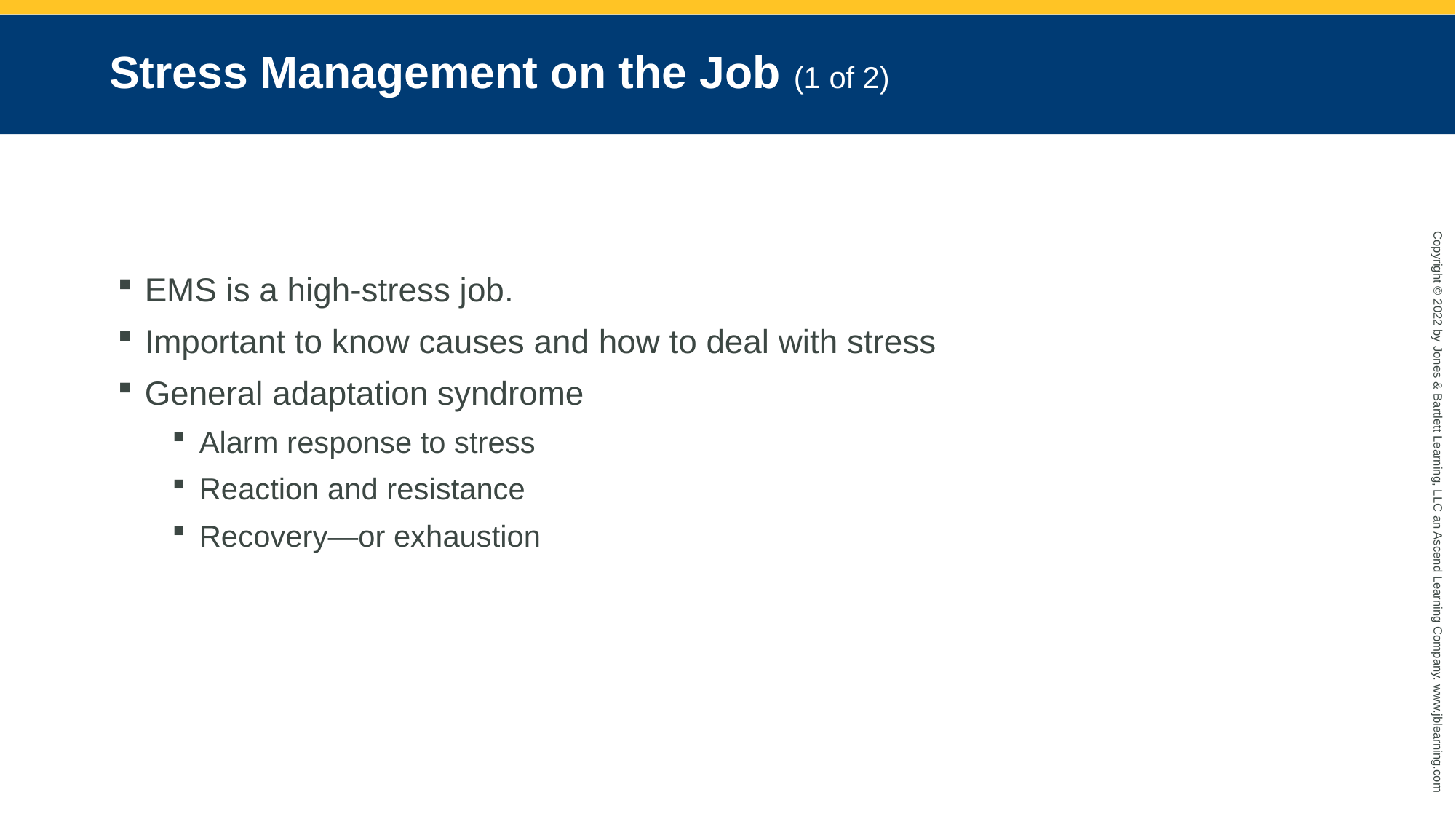

# Stress Management on the Job (1 of 2)
EMS is a high-stress job.
Important to know causes and how to deal with stress
General adaptation syndrome
Alarm response to stress
Reaction and resistance
Recovery—or exhaustion